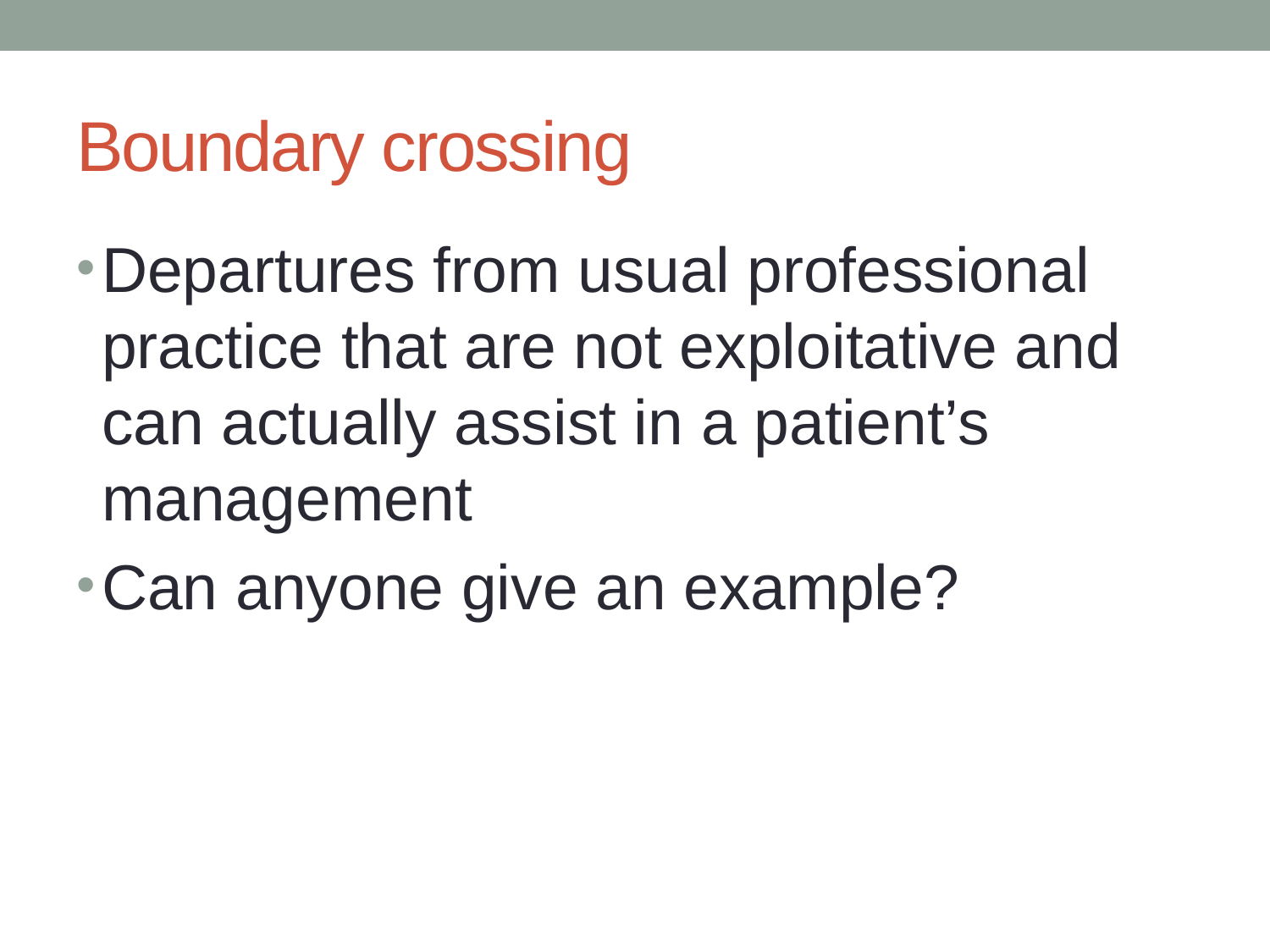

# Boundary crossing
Departures from usual professional practice that are not exploitative and can actually assist in a patient’s management
Can anyone give an example?